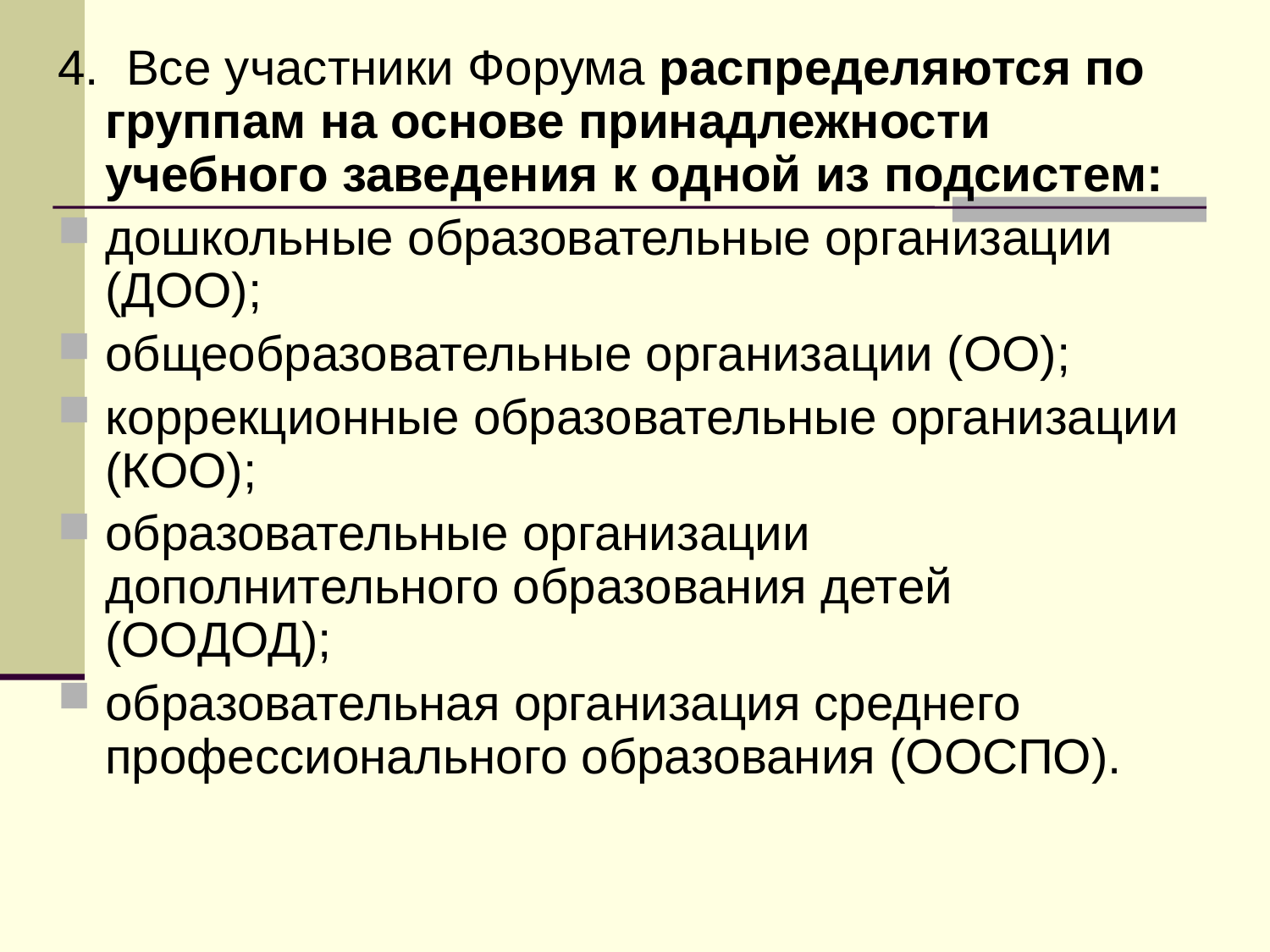

4.  Все участники Форума распределяются по группам на основе принадлежности учебного заведения к одной из подсистем:
дошкольные образовательные организации (ДОО);
общеобразовательные организации (ОО);
коррекционные образовательные организации (КОО);
образовательные организации дополнительного образования детей (ООДОД);
образовательная организация среднего профессионального образования (ООСПО).